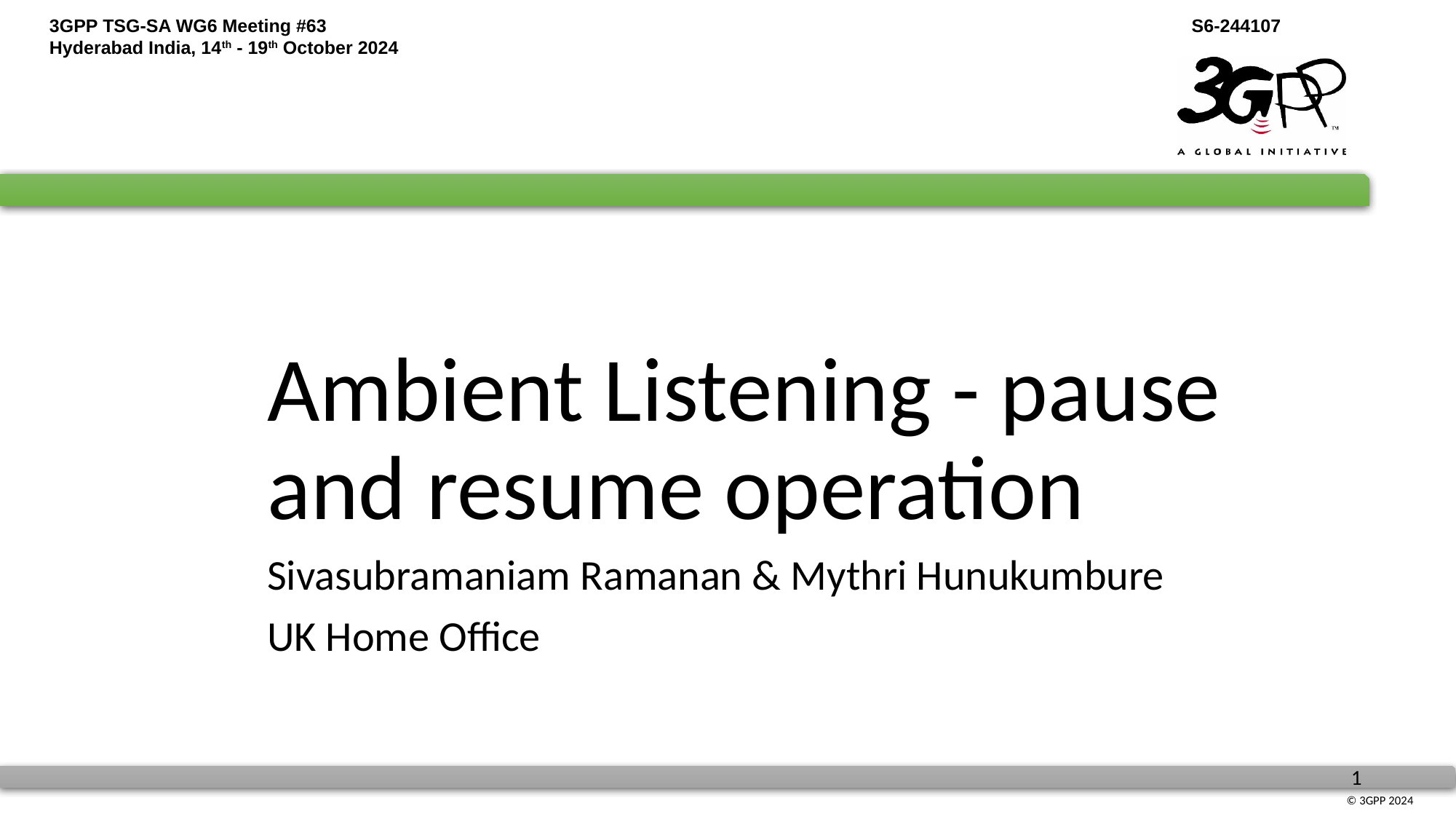

# Ambient Listening - pause and resume operation
Sivasubramaniam Ramanan & Mythri Hunukumbure
UK Home Office